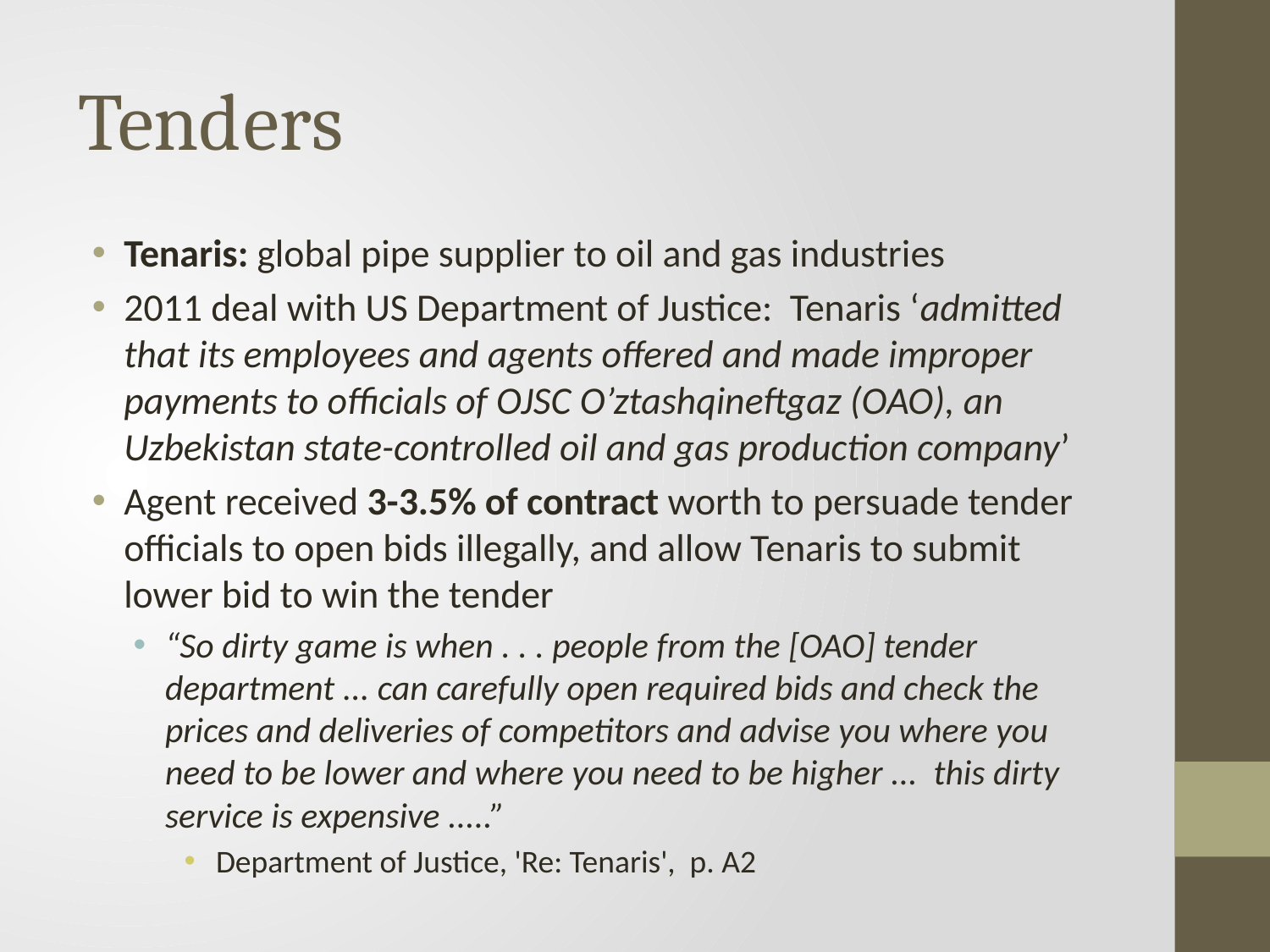

# Tenders
Tenaris: global pipe supplier to oil and gas industries
2011 deal with US Department of Justice:  Tenaris ‘admitted that its employees and agents offered and made improper payments to officials of OJSC O’ztashqineftgaz (OAO), an Uzbekistan state-controlled oil and gas production company’
Agent received 3-3.5% of contract worth to persuade tender officials to open bids illegally, and allow Tenaris to submit lower bid to win the tender
“So dirty game is when . . . people from the [OAO] tender department ... can carefully open required bids and check the prices and deliveries of competitors and advise you where you need to be lower and where you need to be higher ...  this dirty service is expensive .....”
Department of Justice, 'Re: Tenaris',  p. A2